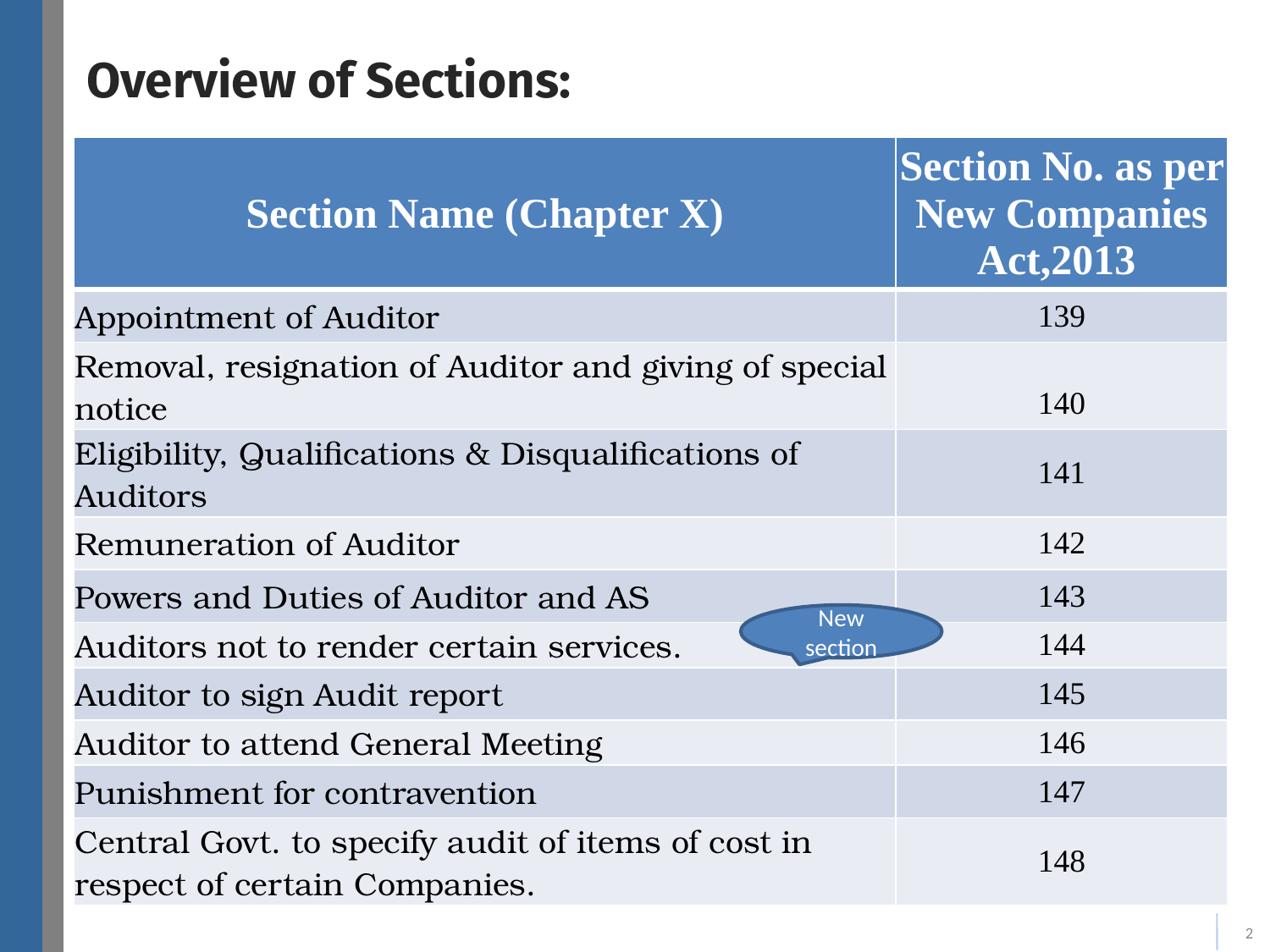

# Overview of Sections:
| Section Name (Chapter X) | Section No. as per New Companies Act,2013 |
| --- | --- |
| Appointment of Auditor | 139 |
| Removal, resignation of Auditor and giving of special notice | 140 |
| Eligibility, Qualifications & Disqualifications of Auditors | 141 |
| Remuneration of Auditor | 142 |
| Powers and Duties of Auditor and AS | 143 |
| Auditors not to render certain services. | 144 |
| Auditor to sign Audit report | 145 |
| Auditor to attend General Meeting | 146 |
| Punishment for contravention | 147 |
| Central Govt. to specify audit of items of cost in respect of certain Companies. | 148 |
New section
2